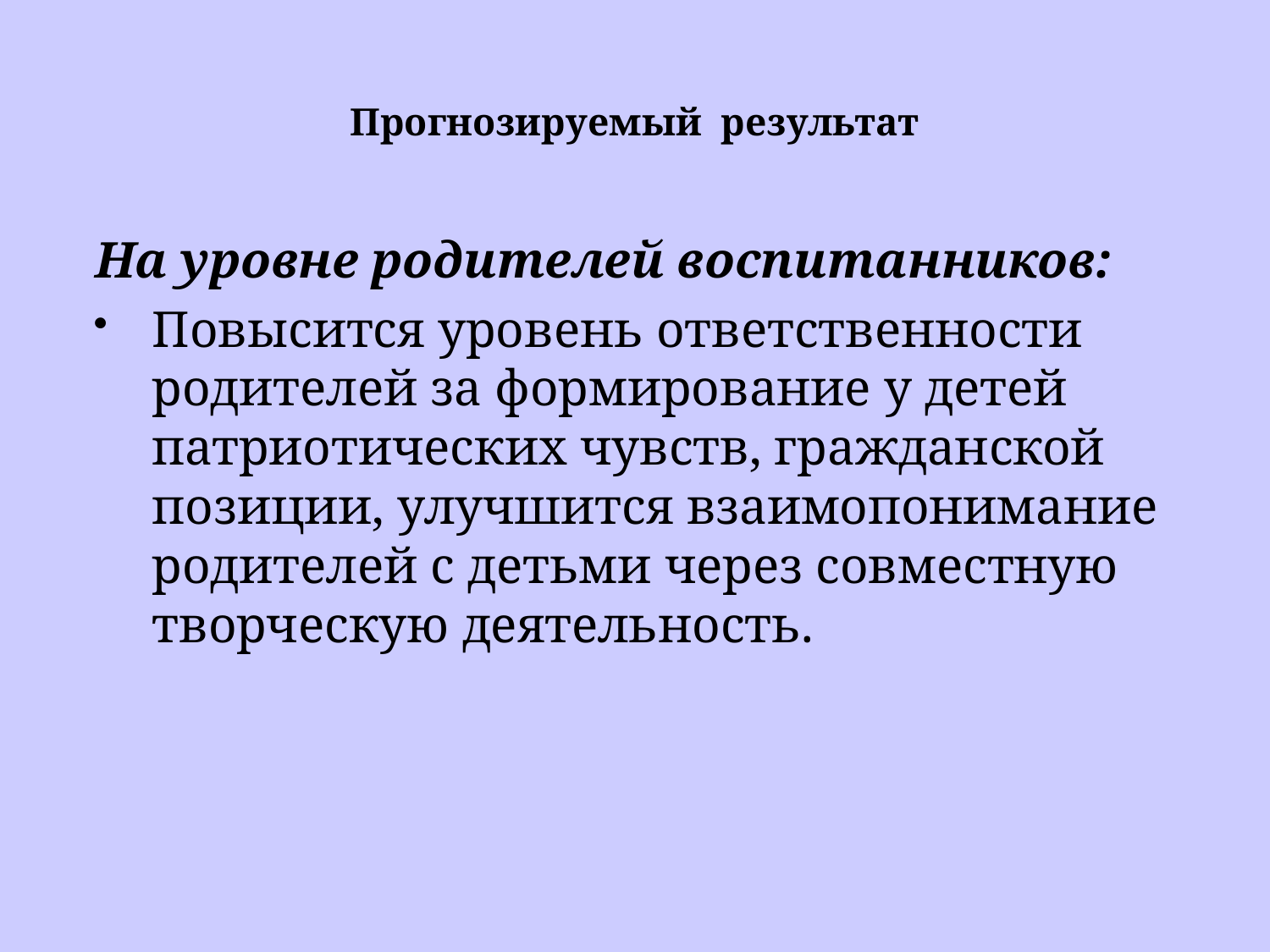

# Прогнозируемый  результат
На уровне родителей воспитанников:
Повысится уровень ответственности родителей за формирование у детей патриотических чувств, гражданской позиции, улучшится взаимопонимание родителей с детьми через совместную творческую деятельность.